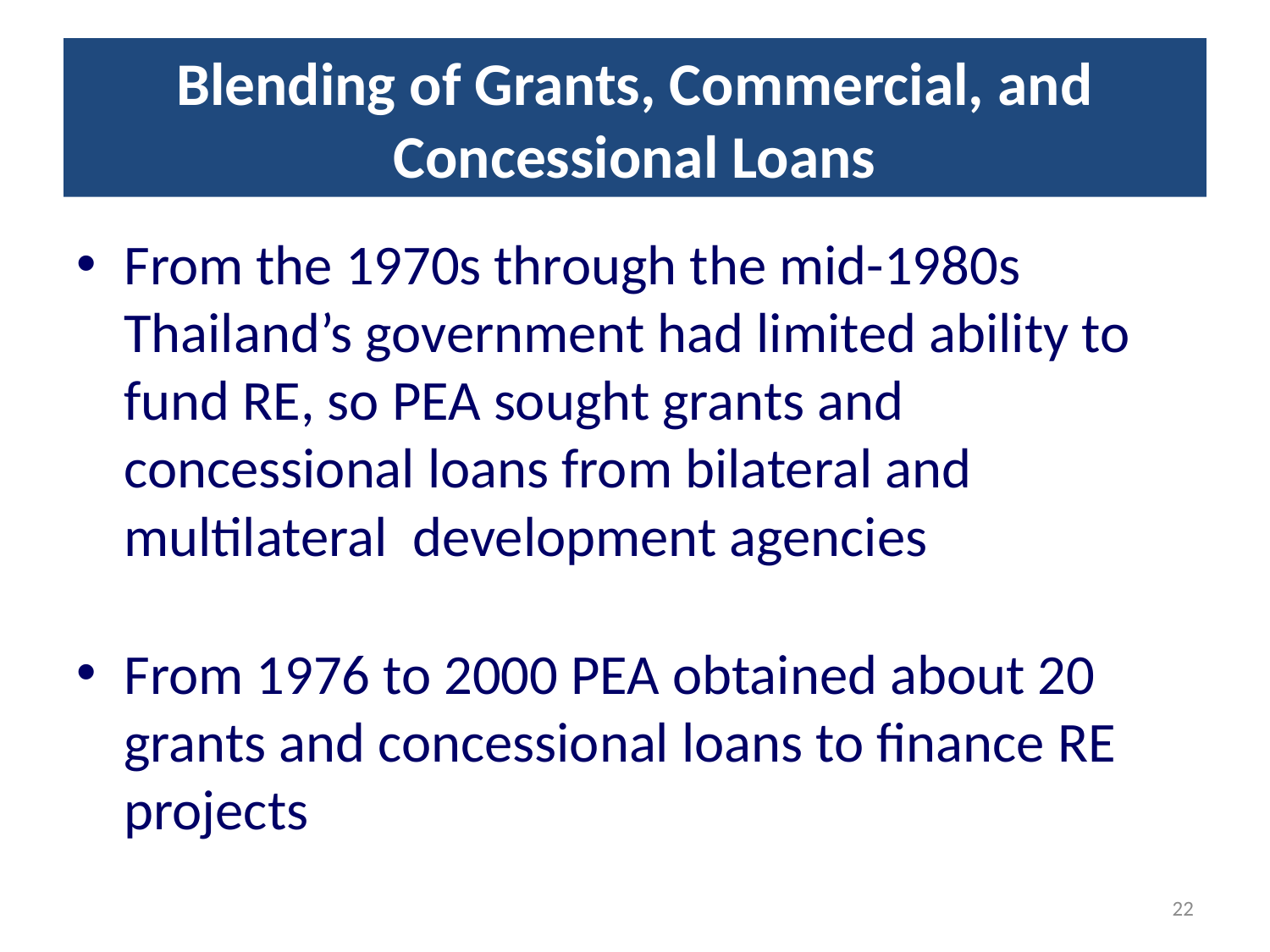

# Blending of Grants, Commercial, and Concessional Loans
From the 1970s through the mid-1980s Thailand’s government had limited ability to fund RE, so PEA sought grants and concessional loans from bilateral and multilateral  development agencies

From 1976 to 2000 PEA obtained about 20 grants and concessional loans to finance RE projects
22